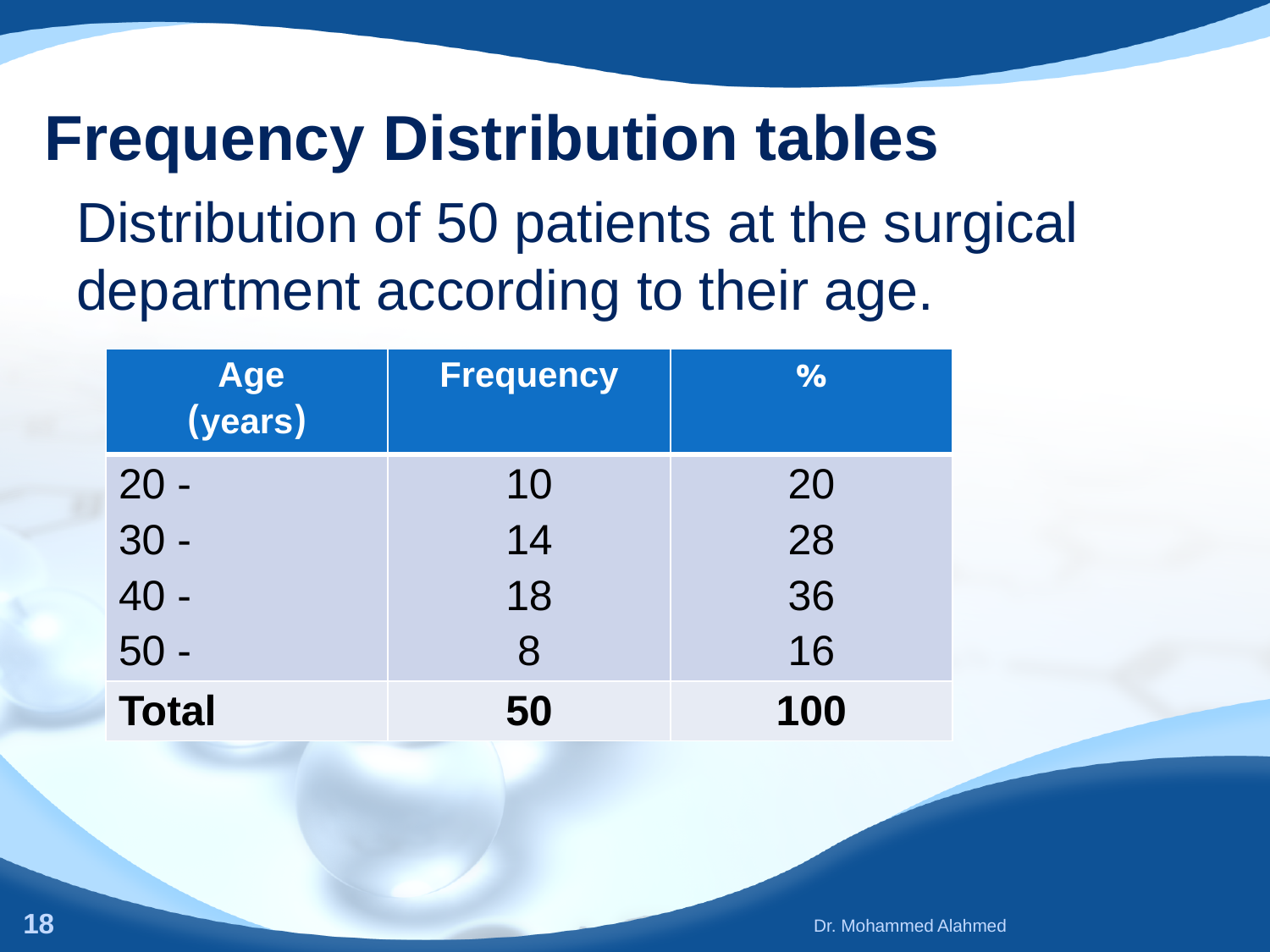

# Frequency Distribution tables
Distribution of 50 patients at the surgical department according to their age.

| Age (years) | Frequency | % |
| --- | --- | --- |
| 20 - 30 - 40 - 50 - | 10 14 18 8 | 20 28 36 16 |
| Total | 50 | 100 |
18
Dr. Mohammed Alahmed